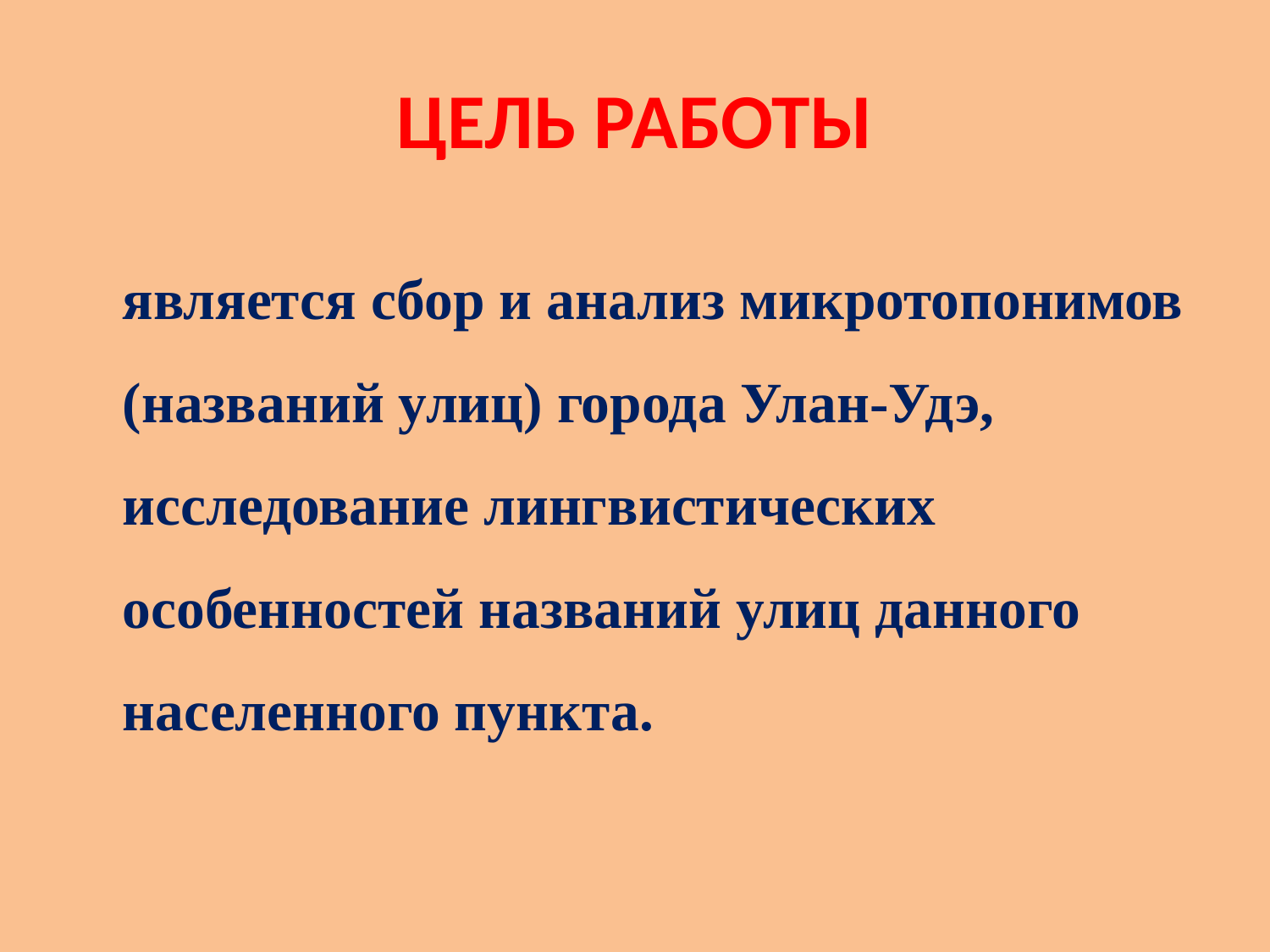

# ЦЕЛЬ РАБОТЫ
является сбор и анализ микротопонимов (названий улиц) города Улан-Удэ, исследование лингвистических особенностей названий улиц данного населенного пункта.